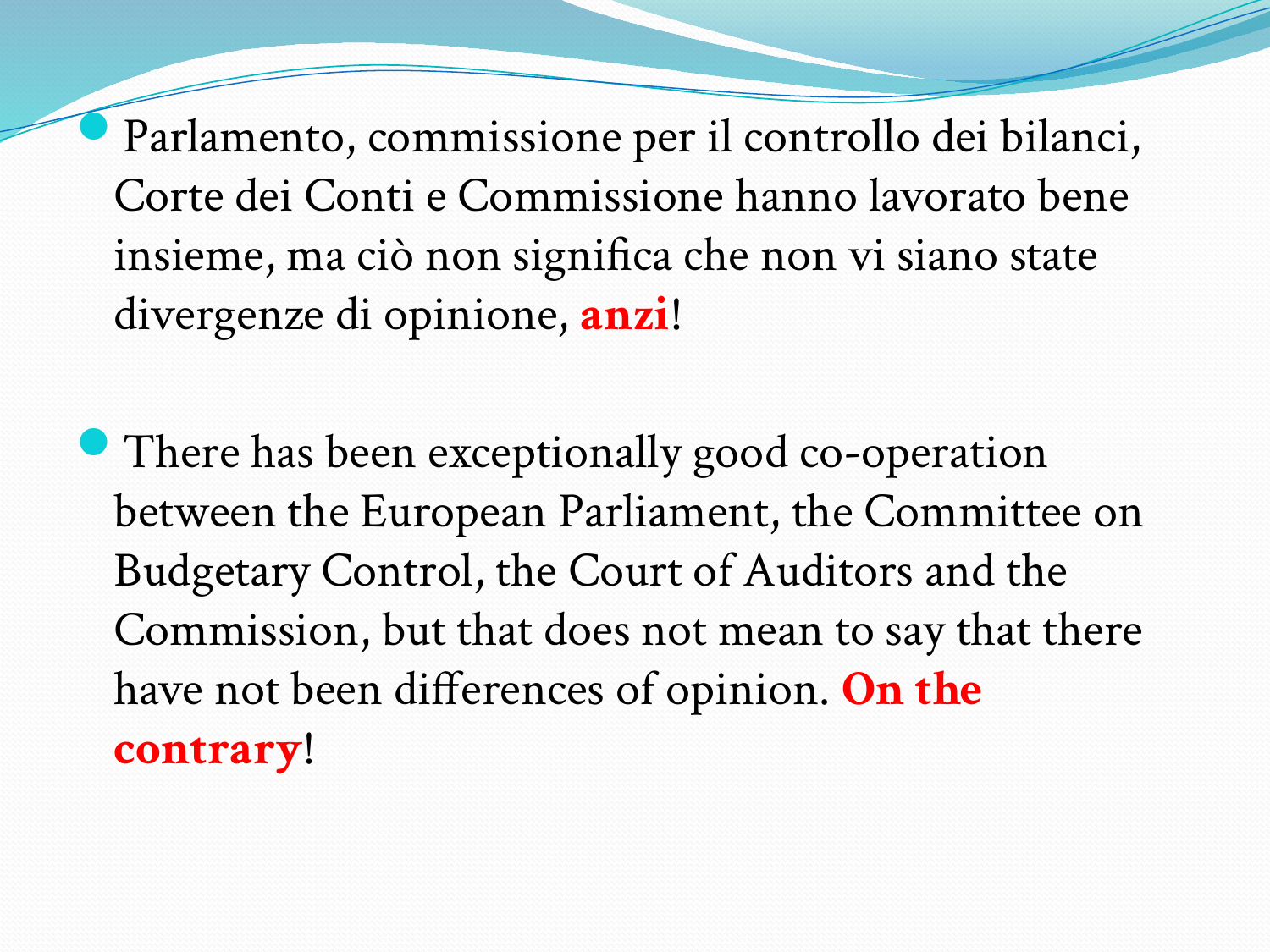

Parlamento, commissione per il controllo dei bilanci, Corte dei Conti e Commissione hanno lavorato bene insieme, ma ciò non significa che non vi siano state divergenze di opinione, anzi!

There has been exceptionally good co-operation between the European Parliament, the Committee on Budgetary Control, the Court of Auditors and the Commission, but that does not mean to say that there have not been differences of opinion. On the contrary!
#